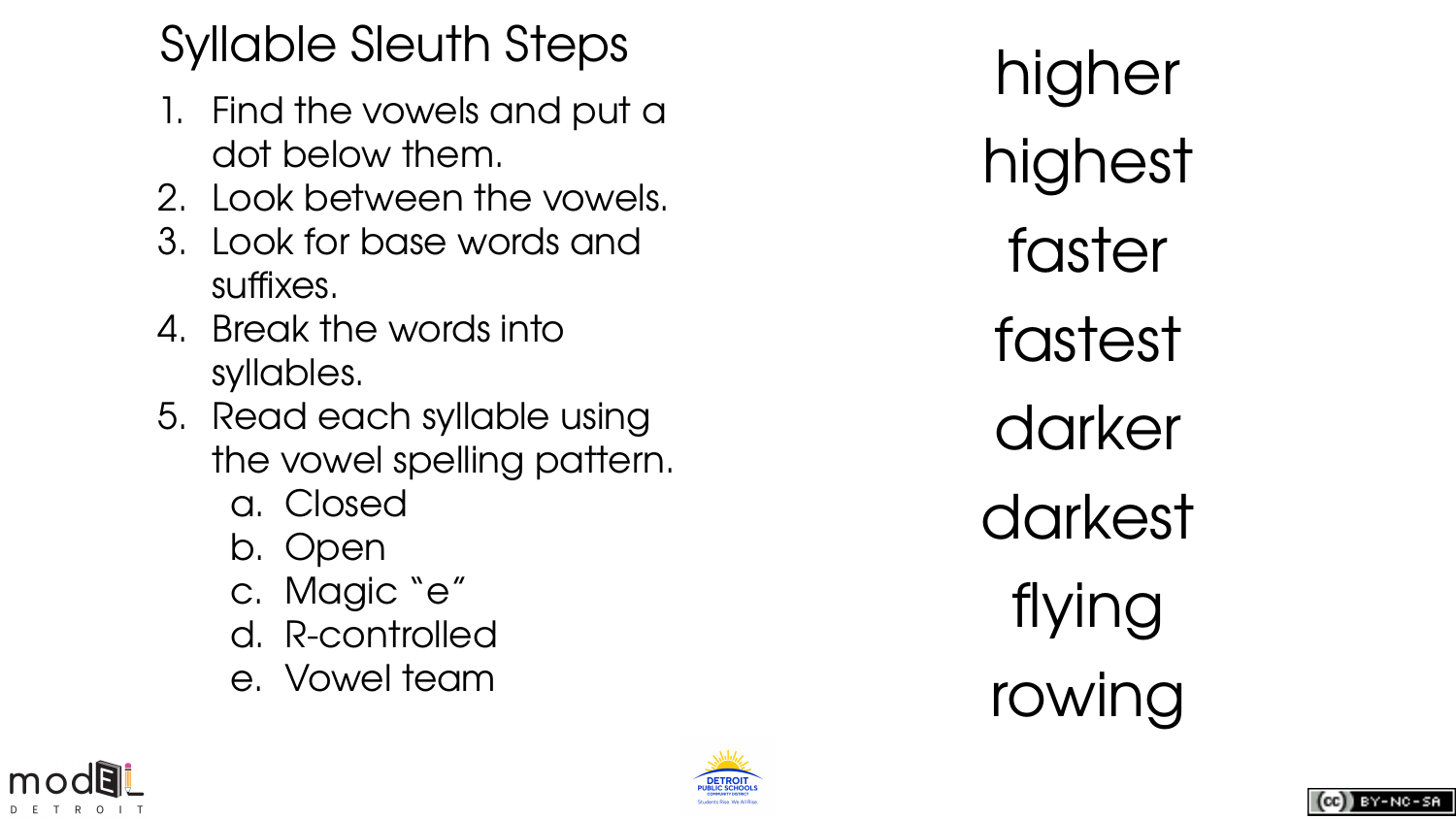

# Syllable Sleuth Steps

Find the vowels and put a dot below them.
Look between the vowels.
Look for base words and suffixes.
Break the words into syllables.
Read each syllable using the vowel spelling pattern.
Closed
Open
Magic “e”
R-controlled
Vowel team

higher
highest
faster
fastest
darker
darkest
flying
rowing